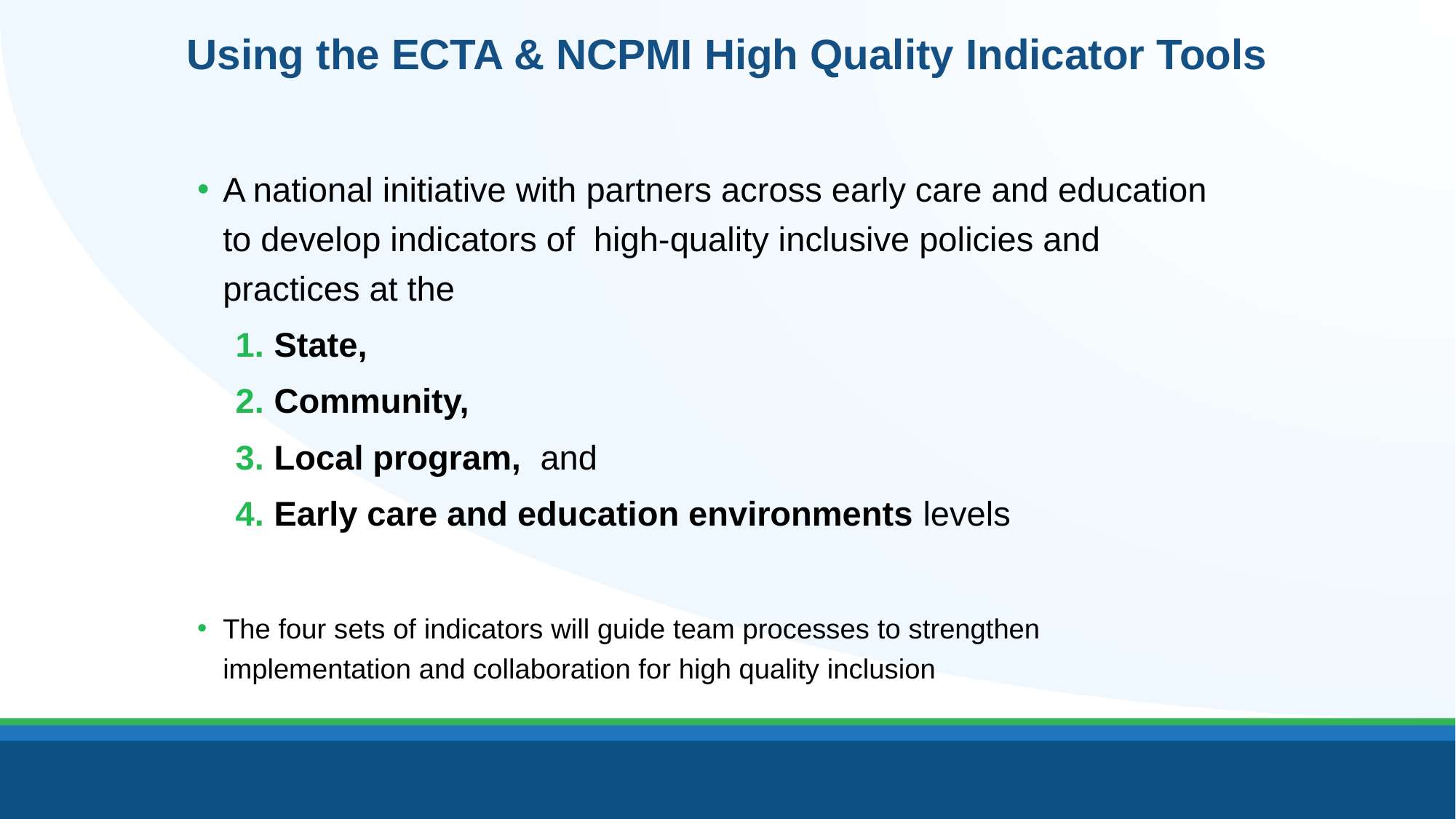

# Using the ECTA & NCPMI High Quality Indicator Tools
A national initiative with partners across early care and education to develop indicators of  high-quality inclusive policies and practices at the
State,
Community,
Local program,  and
Early care and education environments levels

The four sets of indicators will guide team processes to strengthen implementation and collaboration for high quality inclusion